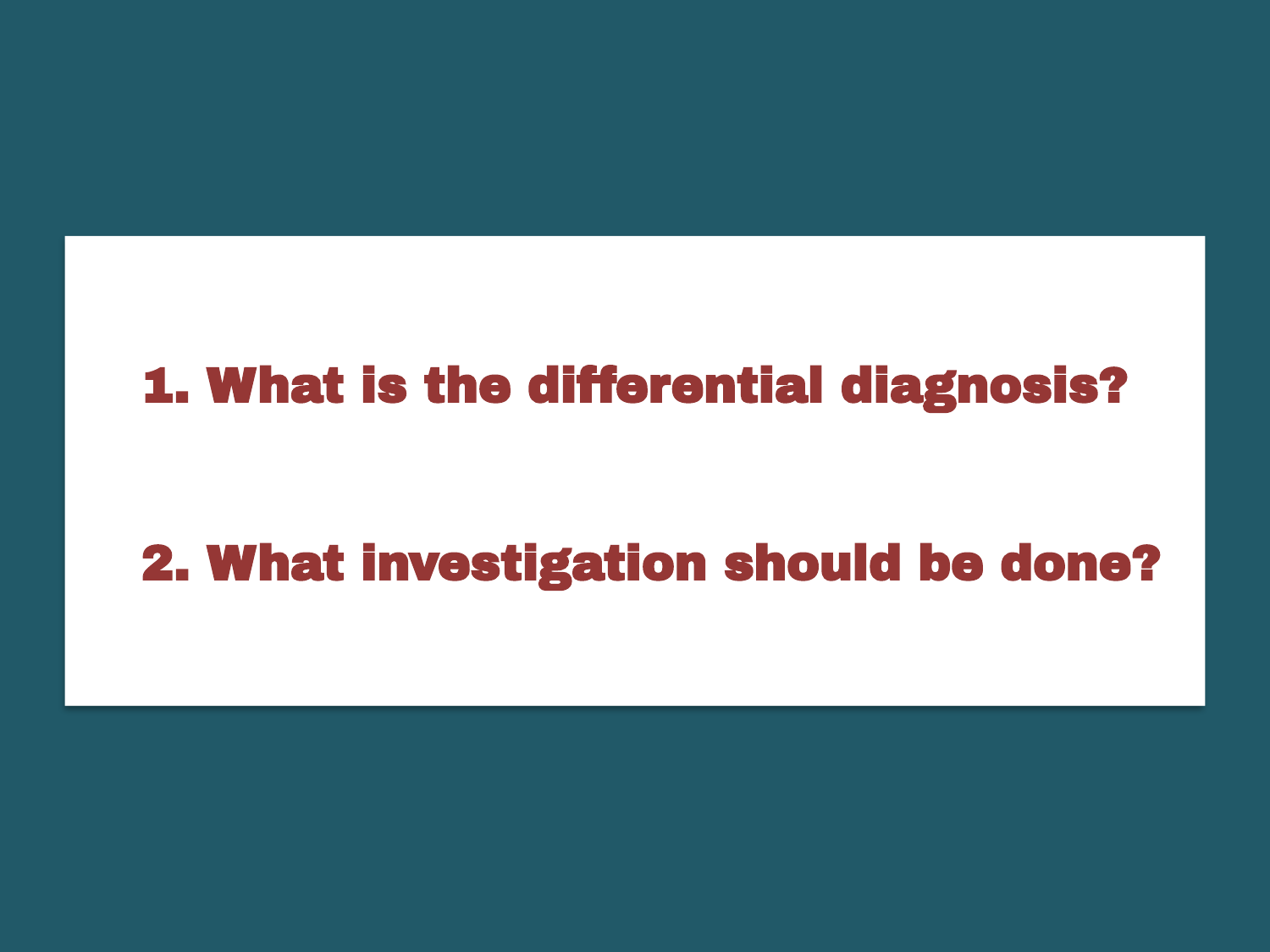

1. What is the differential diagnosis?

  2. What investigation should be done?